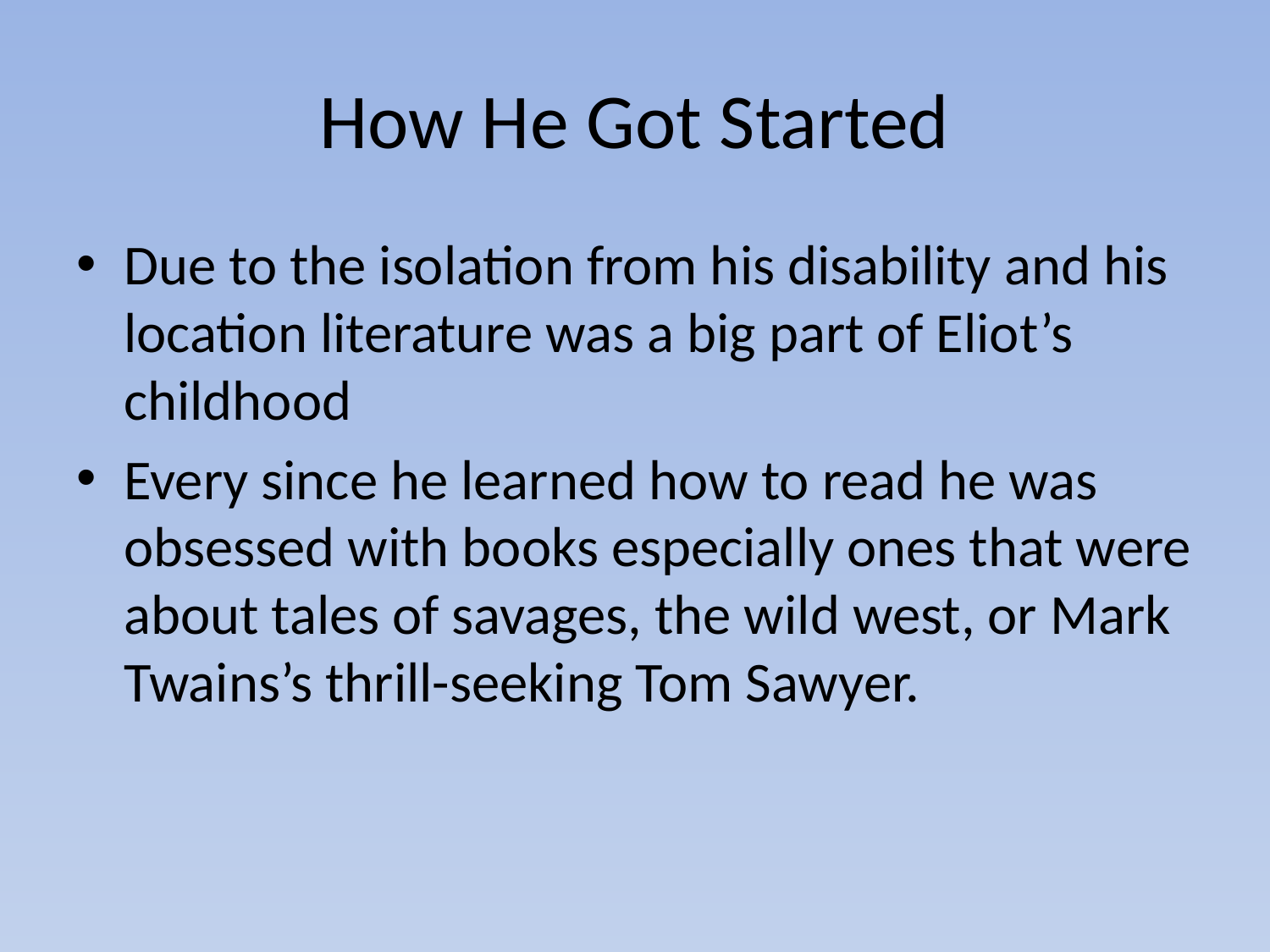

# How He Got Started
Due to the isolation from his disability and his location literature was a big part of Eliot’s childhood
Every since he learned how to read he was obsessed with books especially ones that were about tales of savages, the wild west, or Mark Twains’s thrill-seeking Tom Sawyer.